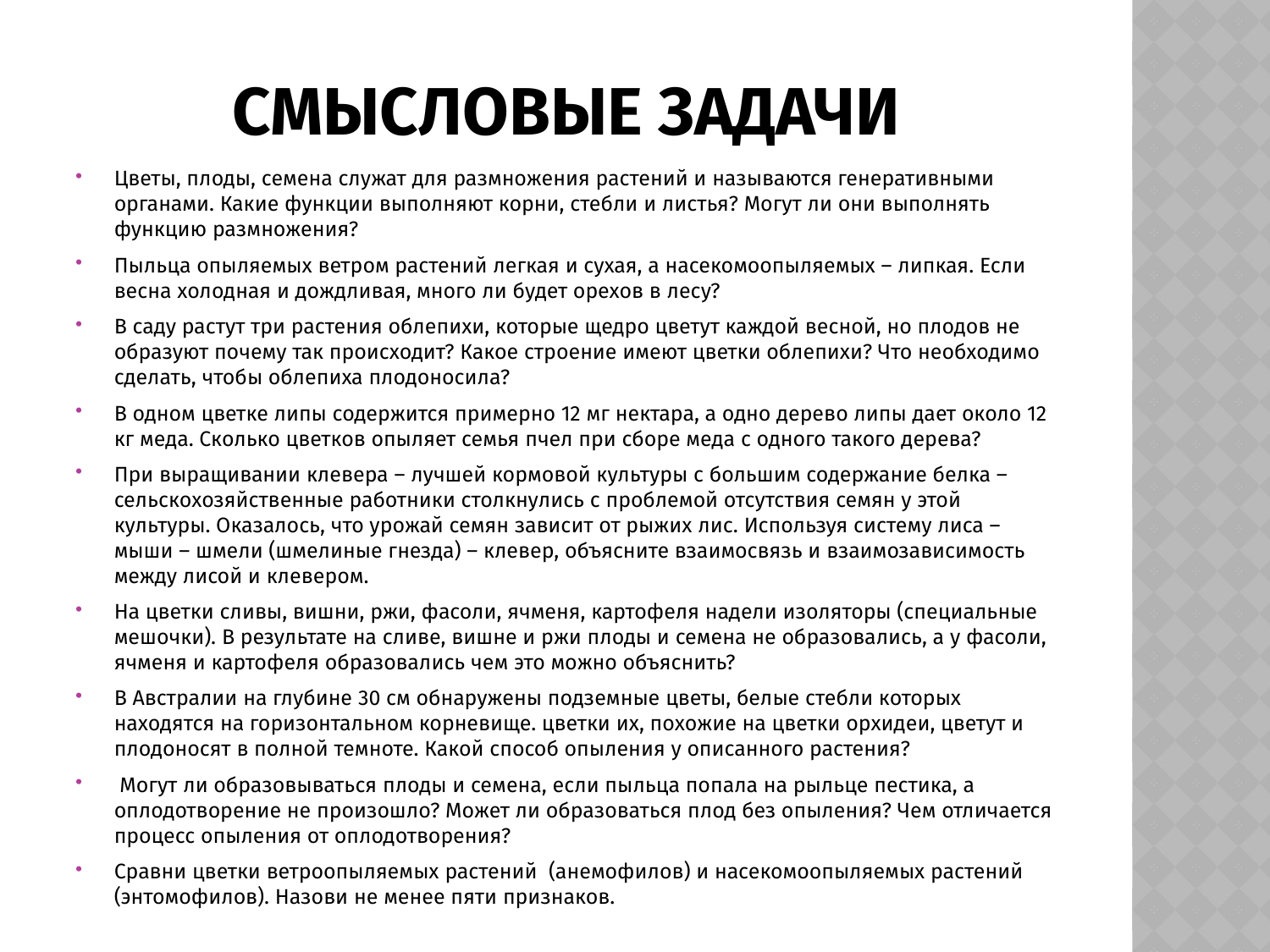

# Смысловые задачи
Цветы, плоды, семена служат для размножения растений и называются генеративными органами. Какие функции выполняют корни, стебли и листья? Могут ли они выполнять функцию размножения?
Пыльца опыляемых ветром растений легкая и сухая, а насекомоопыляемых – липкая. Если весна холодная и дождливая, много ли будет орехов в лесу?
В саду растут три растения облепихи, которые щедро цветут каждой весной, но плодов не образуют почему так происходит? Какое строение имеют цветки облепихи? Что необходимо сделать, чтобы облепиха плодоносила?
В одном цветке липы содержится примерно 12 мг нектара, а одно дерево липы дает около 12 кг меда. Сколько цветков опыляет семья пчел при сборе меда с одного такого дерева?
При выращивании клевера – лучшей кормовой культуры с большим содержание белка – сельскохозяйственные работники столкнулись с проблемой отсутствия семян у этой культуры. Оказалось, что урожай семян зависит от рыжих лис. Используя систему лиса – мыши – шмели (шмелиные гнезда) – клевер, объясните взаимосвязь и взаимозависимость между лисой и клевером.
На цветки сливы, вишни, ржи, фасоли, ячменя, картофеля надели изоляторы (специальные мешочки). В результате на сливе, вишне и ржи плоды и семена не образовались, а у фасоли, ячменя и картофеля образовались чем это можно объяснить?
В Австралии на глубине 30 см обнаружены подземные цветы, белые стебли которых находятся на горизонтальном корневище. цветки их, похожие на цветки орхидеи, цветут и плодоносят в полной темноте. Какой способ опыления у описанного растения?
 Могут ли образовываться плоды и семена, если пыльца попала на рыльце пестика, а оплодотворение не произошло? Может ли образоваться плод без опыления? Чем отличается процесс опыления от оплодотворения?
Сравни цветки ветроопыляемых растений  (анемофилов) и насекомоопыляемых растений (энтомофилов). Назови не менее пяти признаков.